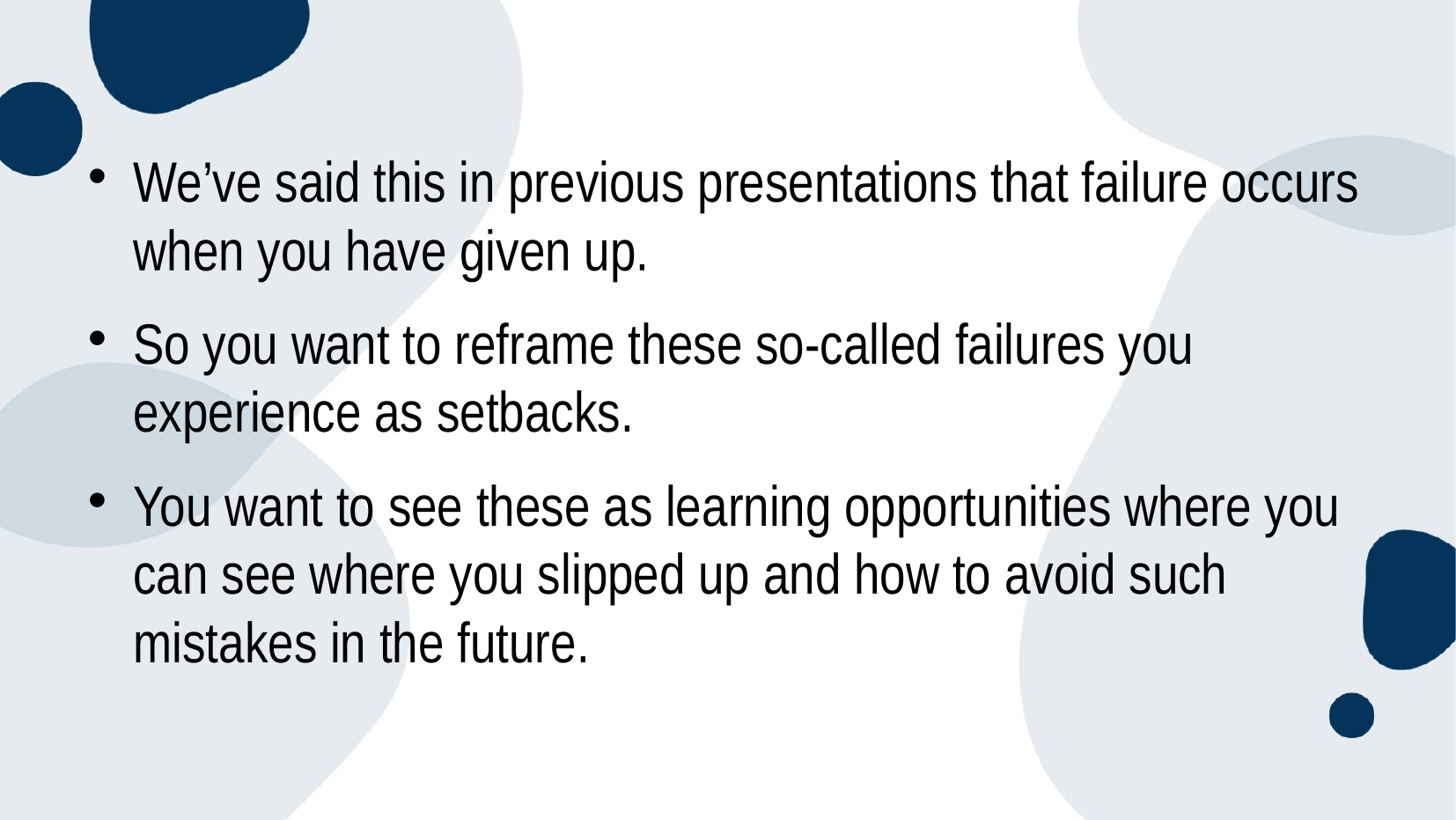

# We’ve said this in previous presentations that failure occurs when you have given up.
So you want to reframe these so-called failures you experience as setbacks.
You want to see these as learning opportunities where you can see where you slipped up and how to avoid such mistakes in the future.